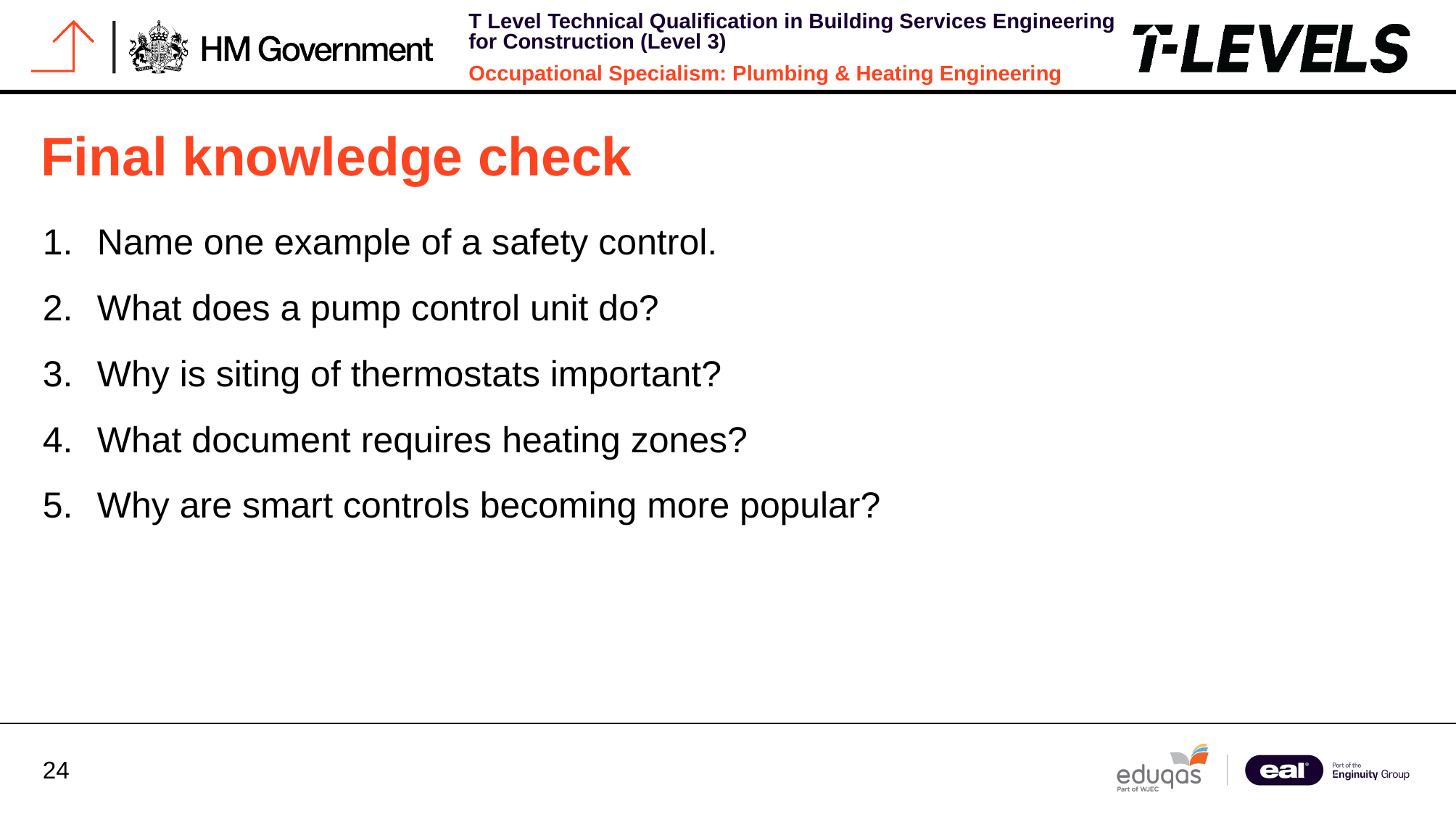

# Final knowledge check
Name one example of a safety control.
What does a pump control unit do?
Why is siting of thermostats important?
What document requires heating zones?
Why are smart controls becoming more popular?